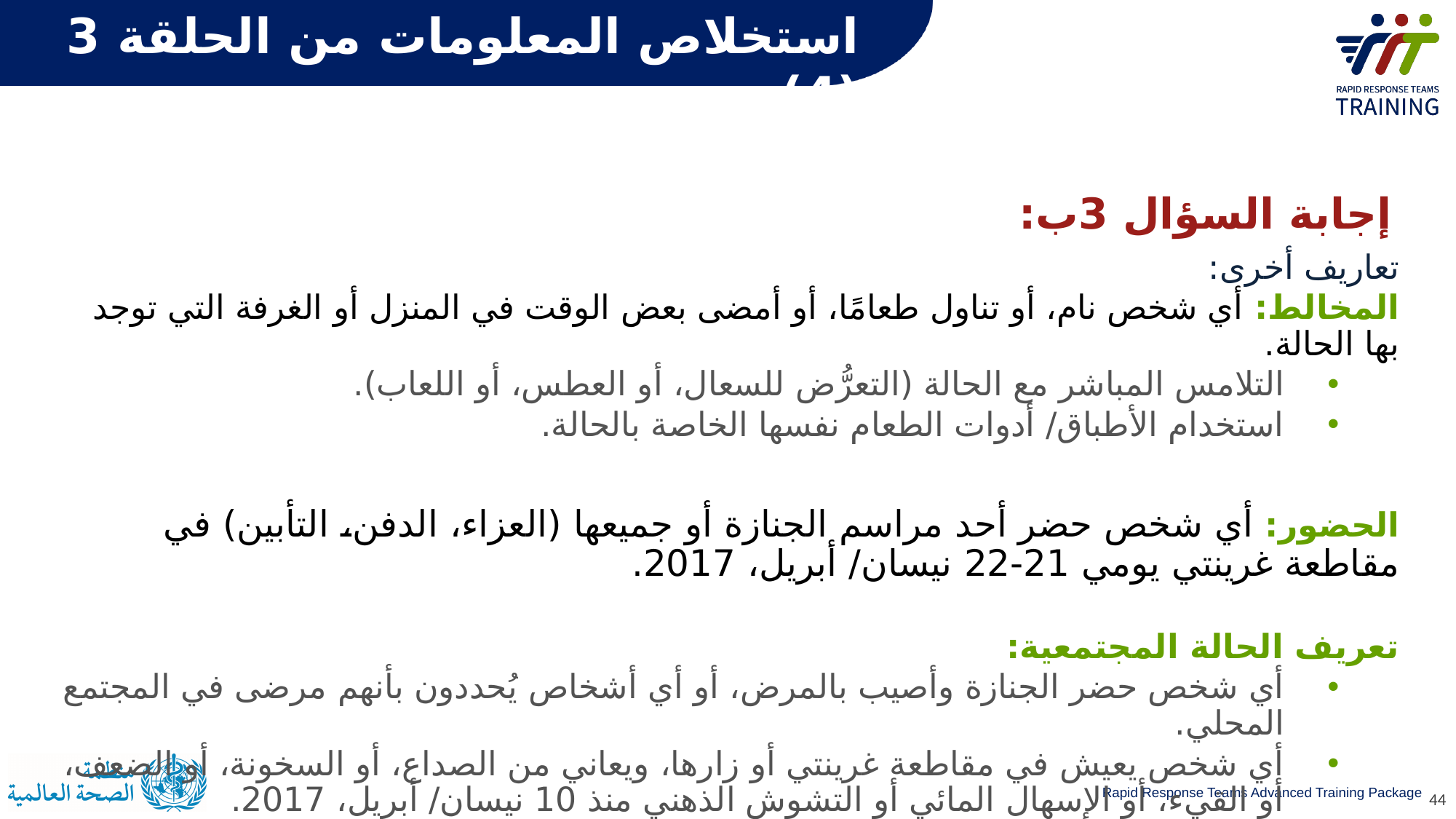

استخلاص المعلومات من الحلقة 3 (4)
إجابة السؤال 3ب:
تعاريف أخرى:
المخالط: أي شخص نام، أو تناول طعامًا، أو أمضى بعض الوقت في المنزل أو الغرفة التي توجد بها الحالة.
التلامس المباشر مع الحالة (التعرُّض للسعال، أو العطس، أو اللعاب).
استخدام الأطباق/ أدوات الطعام نفسها الخاصة بالحالة.

الحضور: أي شخص حضر أحد مراسم الجنازة أو جميعها (العزاء، الدفن، التأبين) في مقاطعة غرينتي يومي 21-22 نيسان/ أبريل، 2017.

تعريف الحالة المجتمعية:
أي شخص حضر الجنازة وأصيب بالمرض، أو أي أشخاص يُحددون بأنهم مرضى في المجتمع المحلي.
أي شخص يعيش في مقاطعة غرينتي أو زارها، ويعاني من الصداع، أو السخونة، أو الضعف، أو القيء، أو الإسهال المائي أو التشوش الذهني منذ 10 نيسان/ أبريل، 2017.